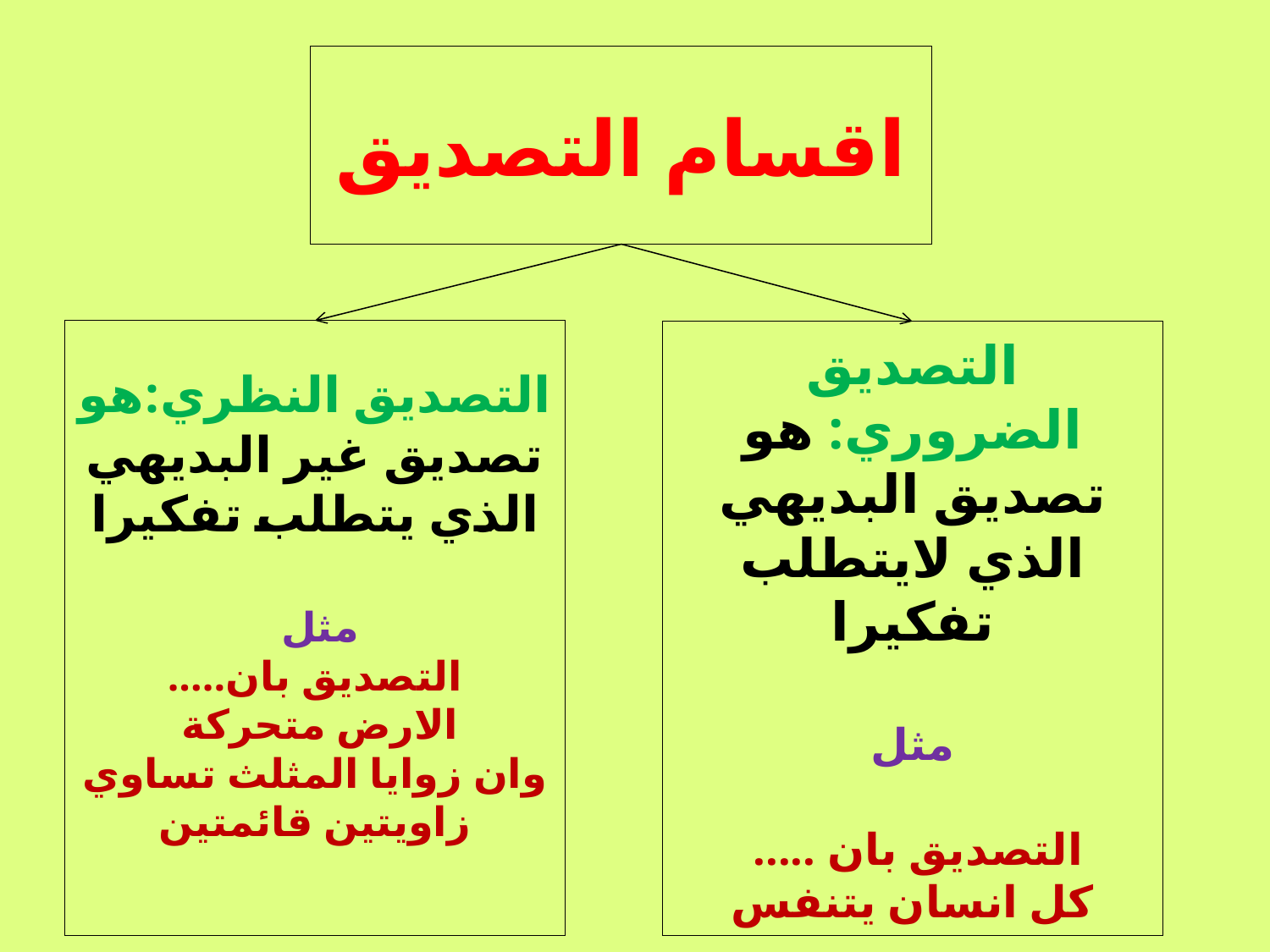

# اقسام التصديق
التصديق النظري:هو تصديق غير البديهي الذي يتطلب تفكيرا

مثل
التصديق بان.....
الارض متحركة
وان زوايا المثلث تساوي زاويتين قائمتين

التصديق الضروري: هو تصديق البديهي الذي لايتطلب تفكيرا

مثل

التصديق بان .....
كل انسان يتنفس